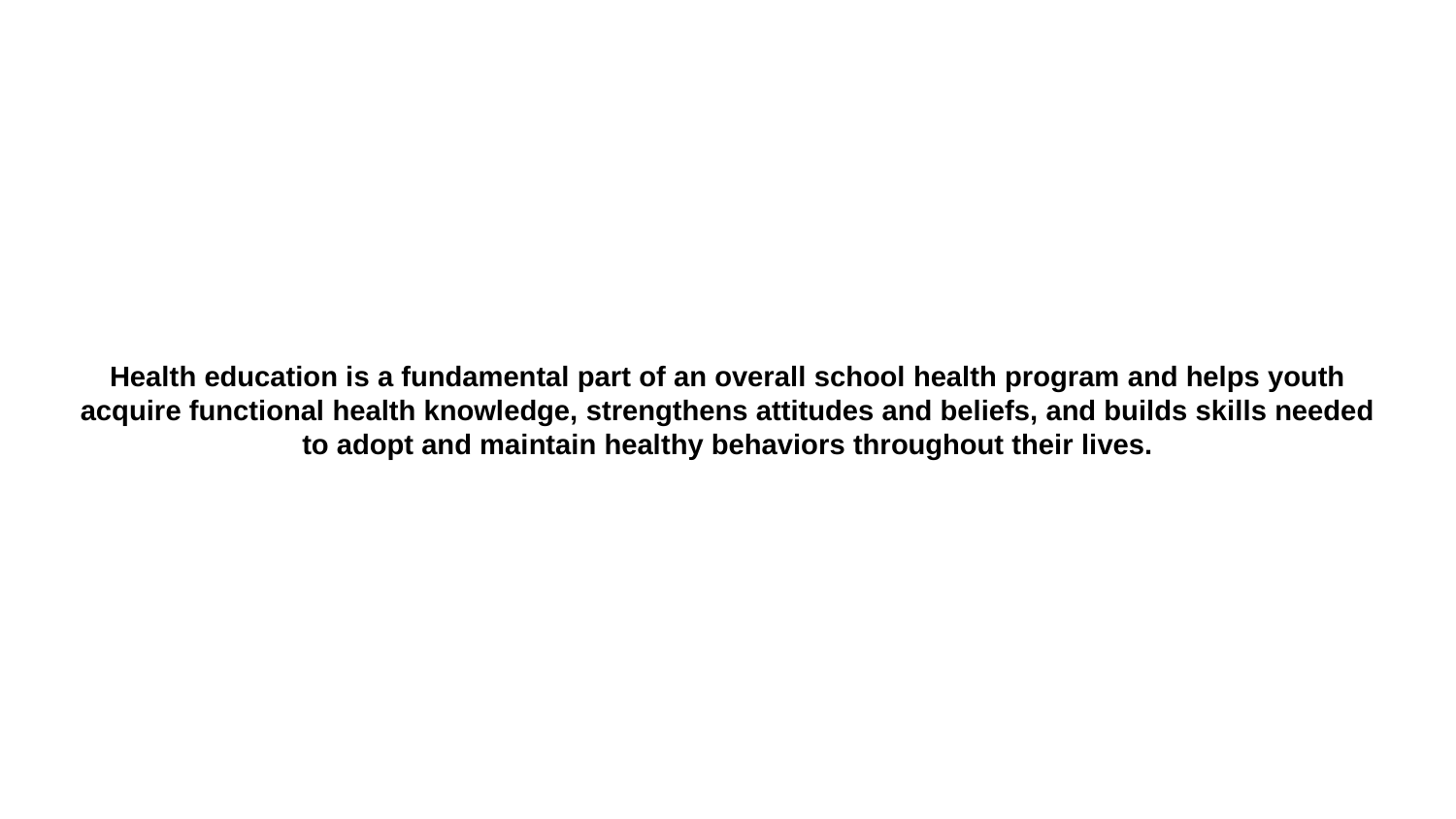

# Health education is a fundamental part of an overall school health program and helps youth acquire functional health knowledge, strengthens attitudes and beliefs, and builds skills needed to adopt and maintain healthy behaviors throughout their lives.